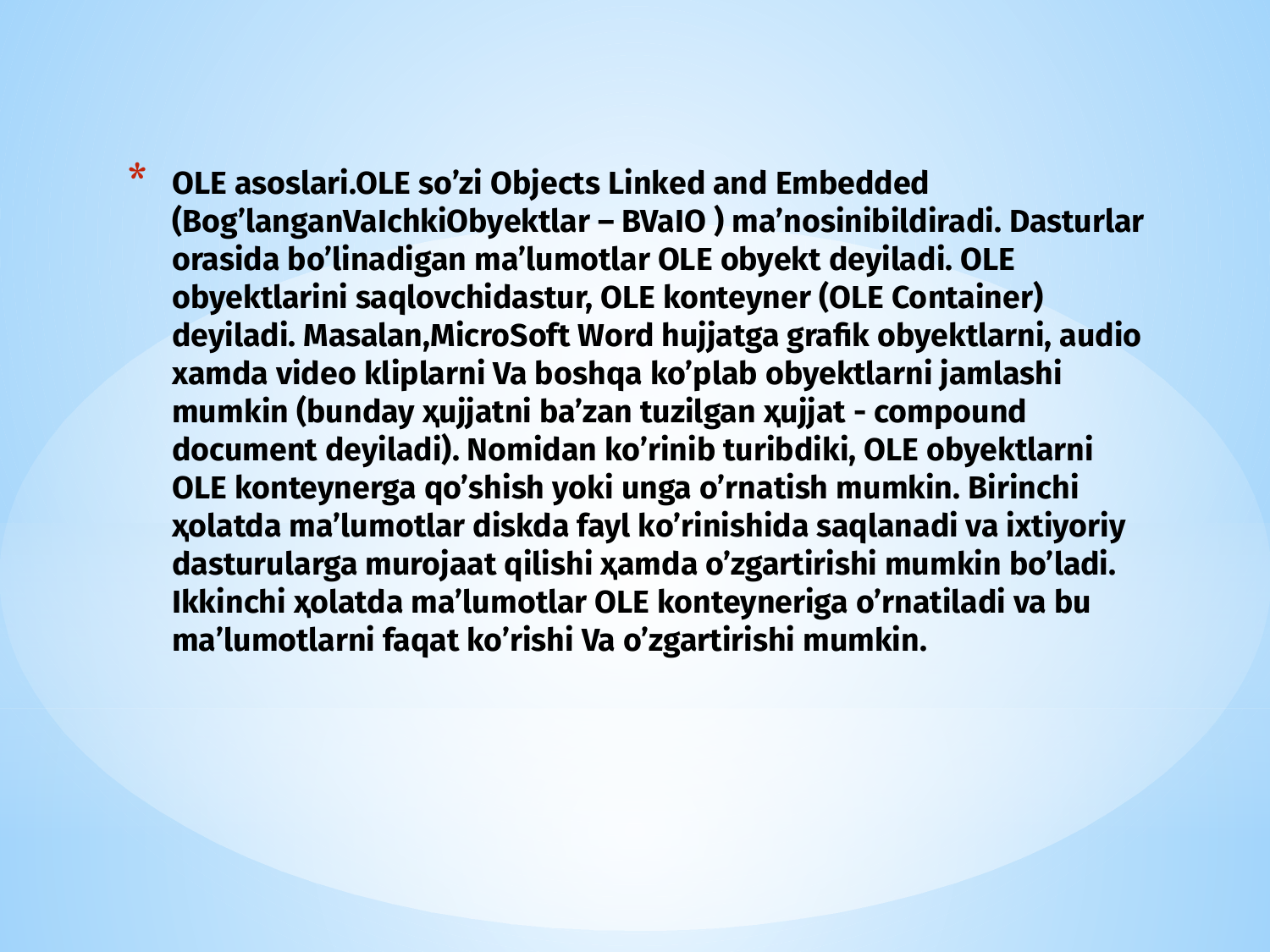

# OLE asoslari.OLE so’zi Objects Linked and Embedded (Bog’langanVaIchkiObyektlar – BVaIO ) ma’nosinibildiradi. Dasturlar orasida bo’linadigan ma’lumotlar OLE obyekt deyiladi. OLE obyektlarini saqlovchidastur, OLE konteyner (OLE Container) deyiladi. Masalan,MicroSoft Word hujjatga grafik obyektlarni, audio xamda video kliplarni Va boshqa ko’plab obyektlarni jamlashi mumkin (bunday ҳujjatni ba’zan tuzilgan ҳujjat - compound document deyiladi). Nomidan ko’rinib turibdiki, OLE obyektlarni OLE konteynerga qo’shish yoki unga o’rnatish mumkin. Birinchi ҳolatda ma’lumotlar diskda fayl ko’rinishida saqlanadi va ixtiyoriy dasturularga murojaat qilishi ҳamda o’zgartirishi mumkin bo’ladi. Ikkinchi ҳolatda ma’lumotlar OLE konteyneriga o’rnatiladi va bu ma’lumotlarni faqat ko’rishi Va o’zgartirishi mumkin.